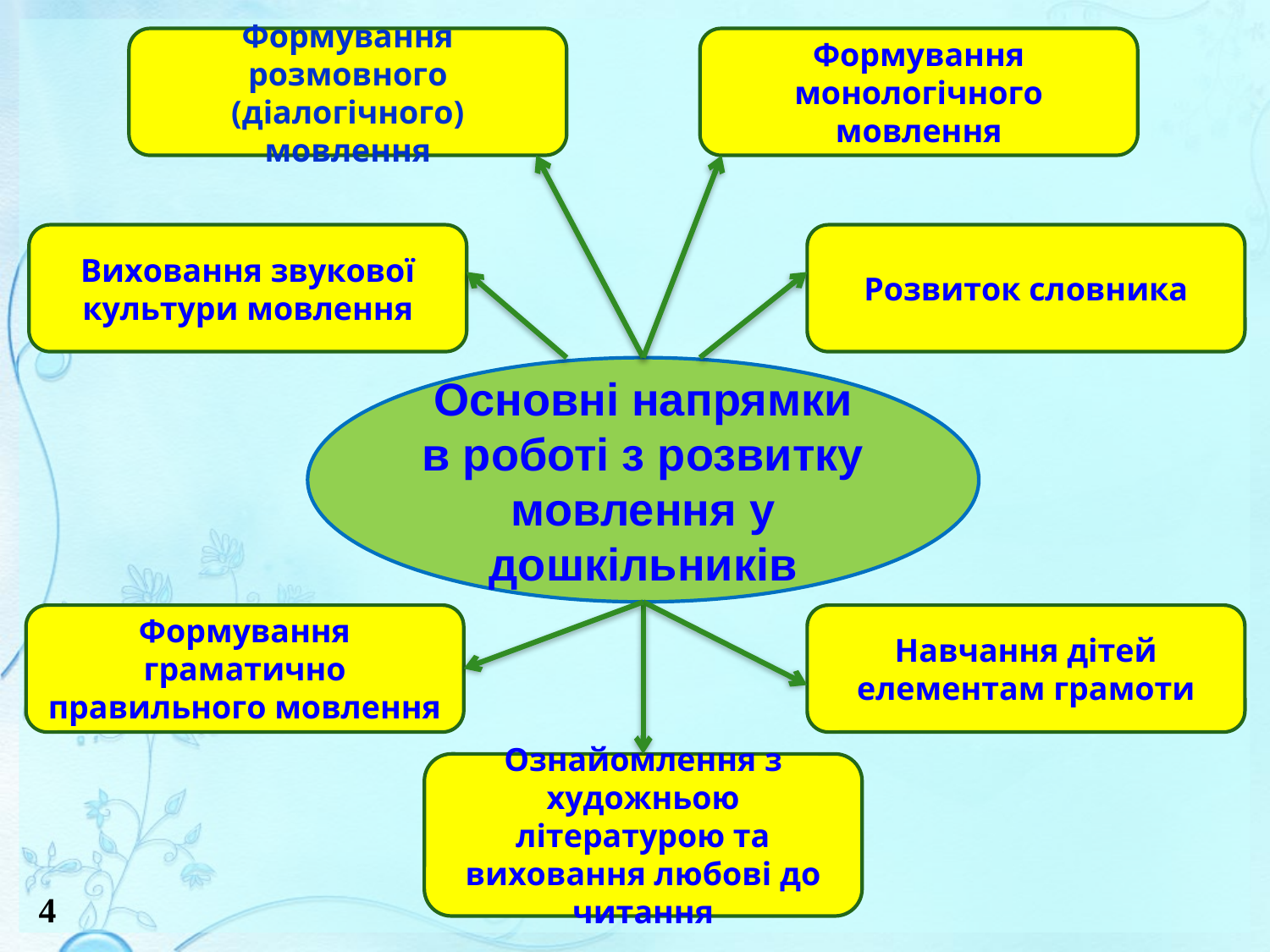

Формування розмовного (діалогічного) мовлення
Формування монологічного мовлення
Виховання звукової культури мовлення
Розвиток словника
Основні напрямки в роботі з розвитку мовлення у дошкільників
Формування граматично правильного мовлення
Навчання дітей елементам грамоти
Ознайомлення з художньою літературою та виховання любові до читання
4